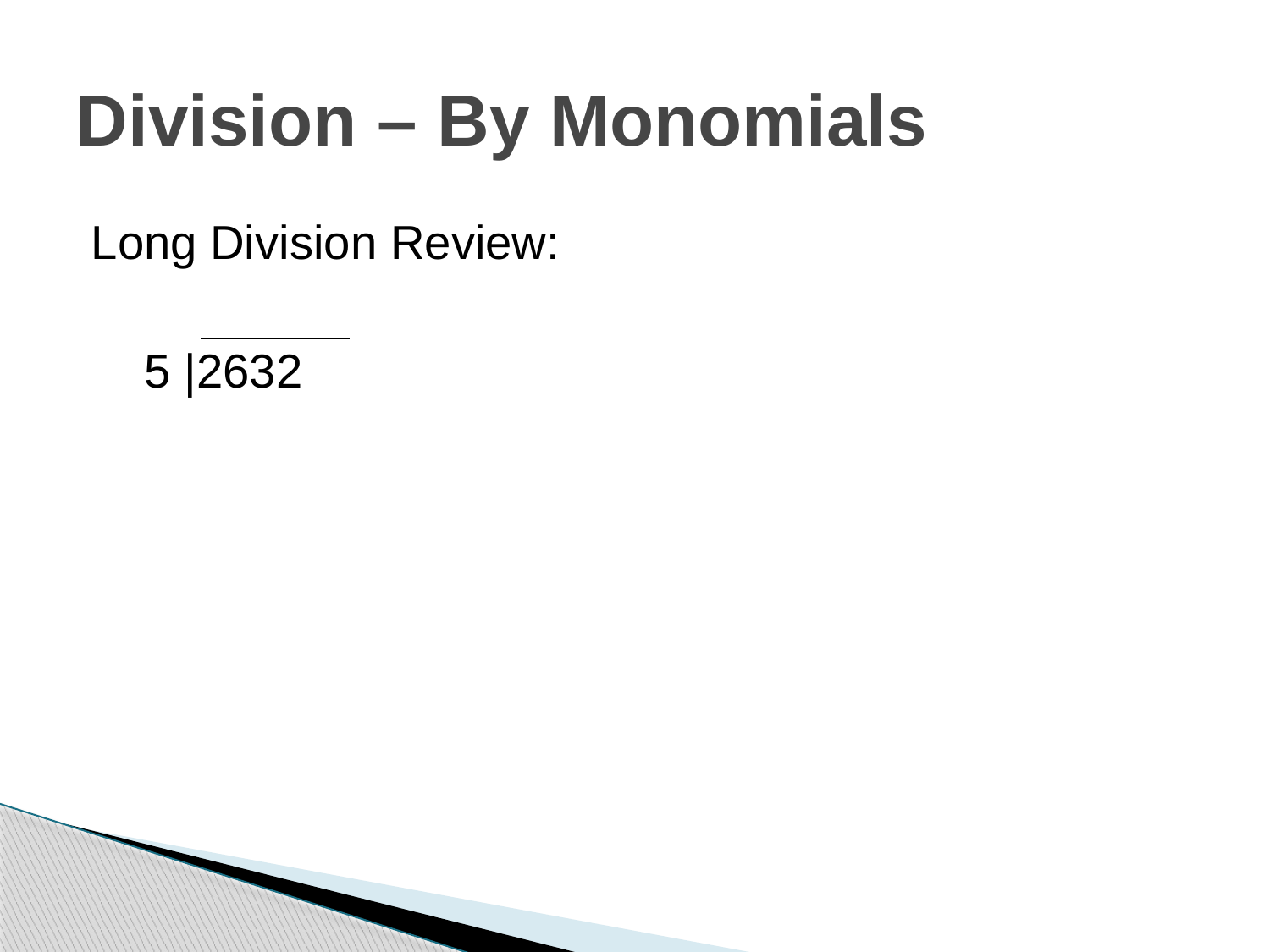

# Division – By Monomials
Long Division Review:

    5 |2632